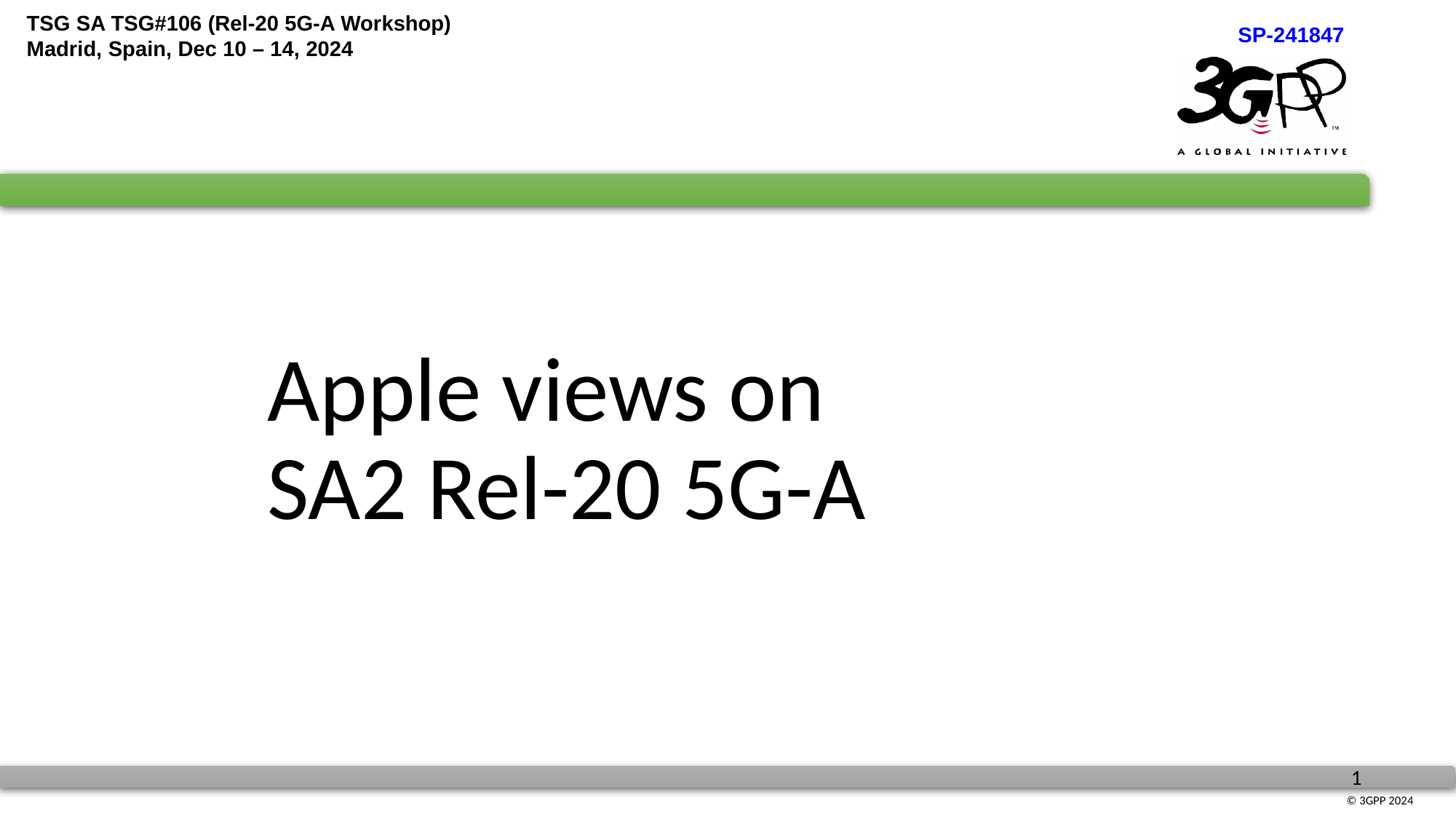

# Apple views on SA2 Rel-20 5G-A